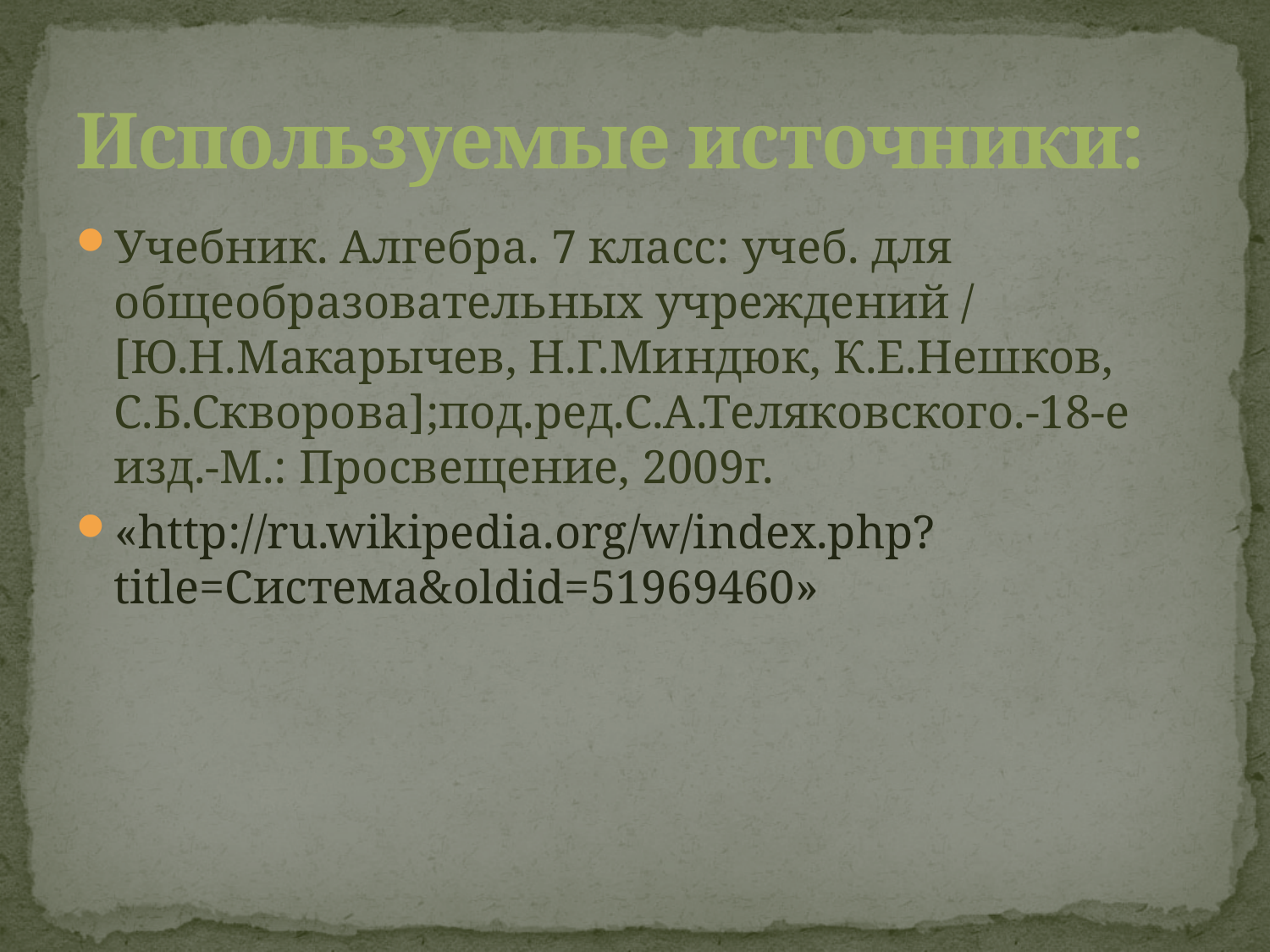

# Используемые источники:
Учебник. Алгебра. 7 класс: учеб. для общеобразовательных учреждений / [Ю.Н.Макарычев, Н.Г.Миндюк, К.Е.Нешков, С.Б.Скворова];под.ред.С.А.Теляковского.-18-е изд.-М.: Просвещение, 2009г.
«http://ru.wikipedia.org/w/index.php?title=Система&oldid=51969460»